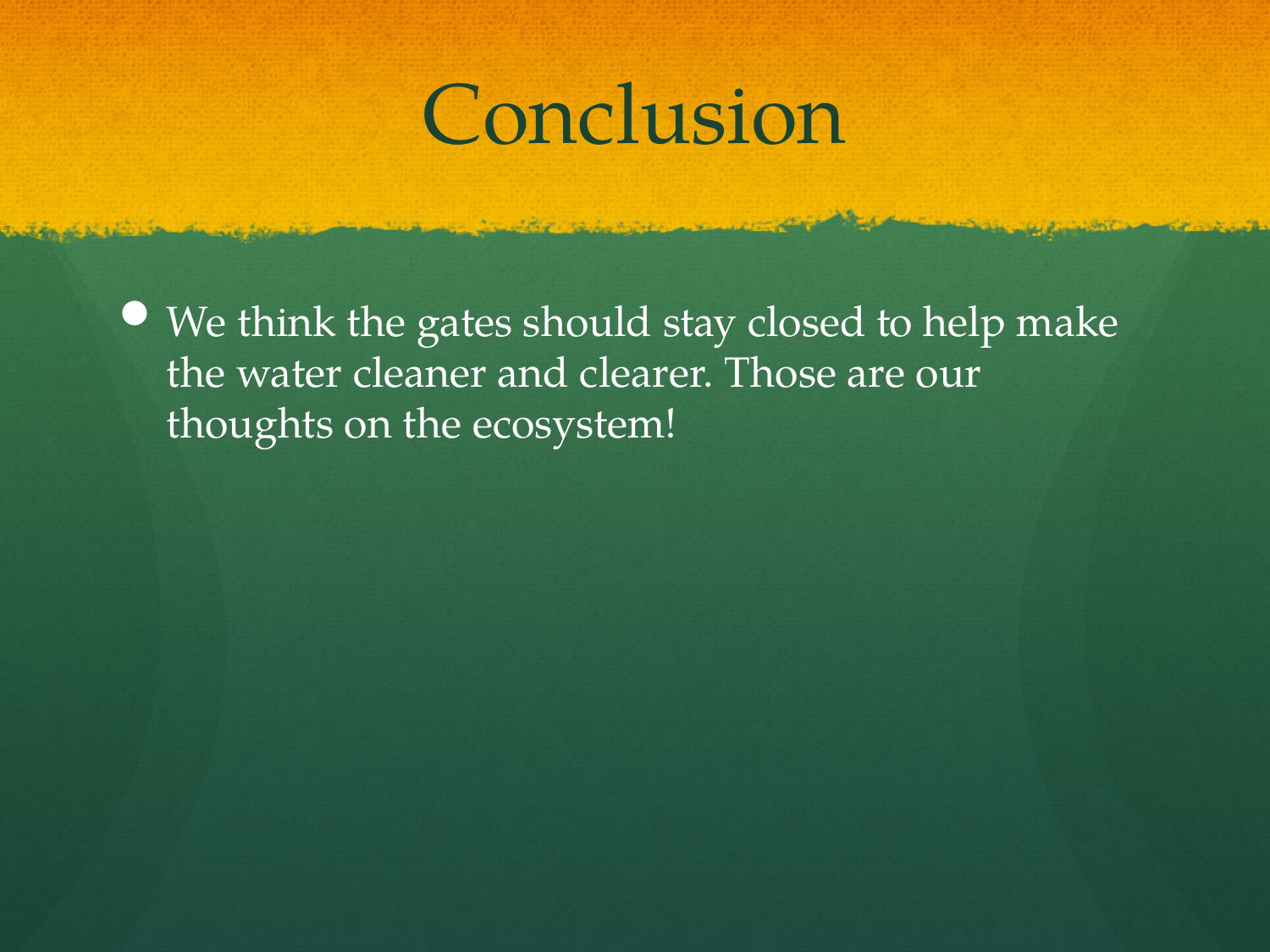

# Conclusion
We think the gates should stay closed to help make the water cleaner and clearer. Those are our thoughts on the ecosystem!